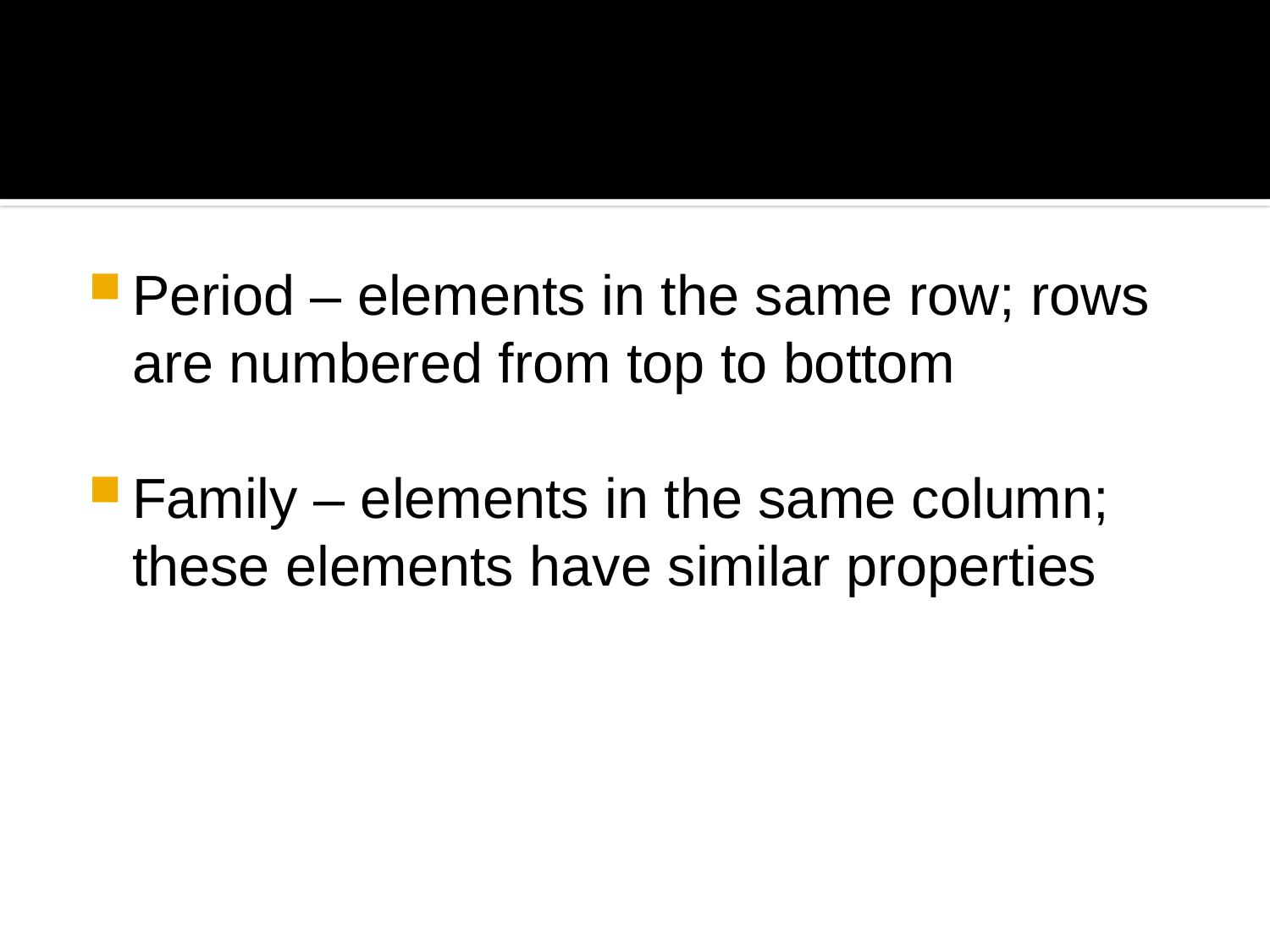

#
Period – elements in the same row; rows are numbered from top to bottom

Family – elements in the same column; these elements have similar properties